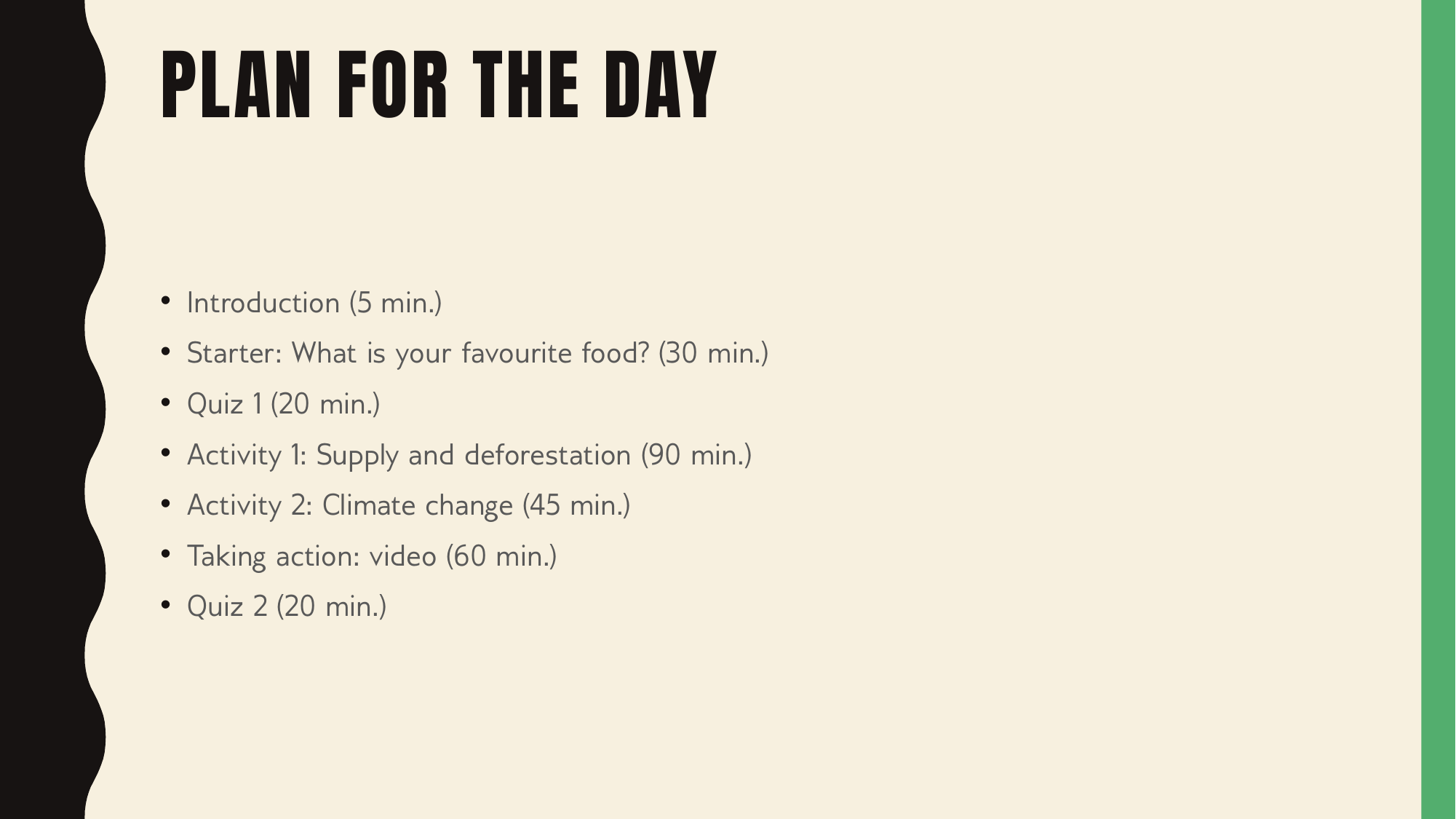

# Plan for the day
Introduction (5 min.)
Starter: What is your favourite food? (30 min.)
Quiz 1 (20 min.)
Activity 1: Supply and deforestation (90 min.)
Activity 2: Climate change (45 min.)
Taking action: video (60 min.)
Quiz 2 (20 min.)